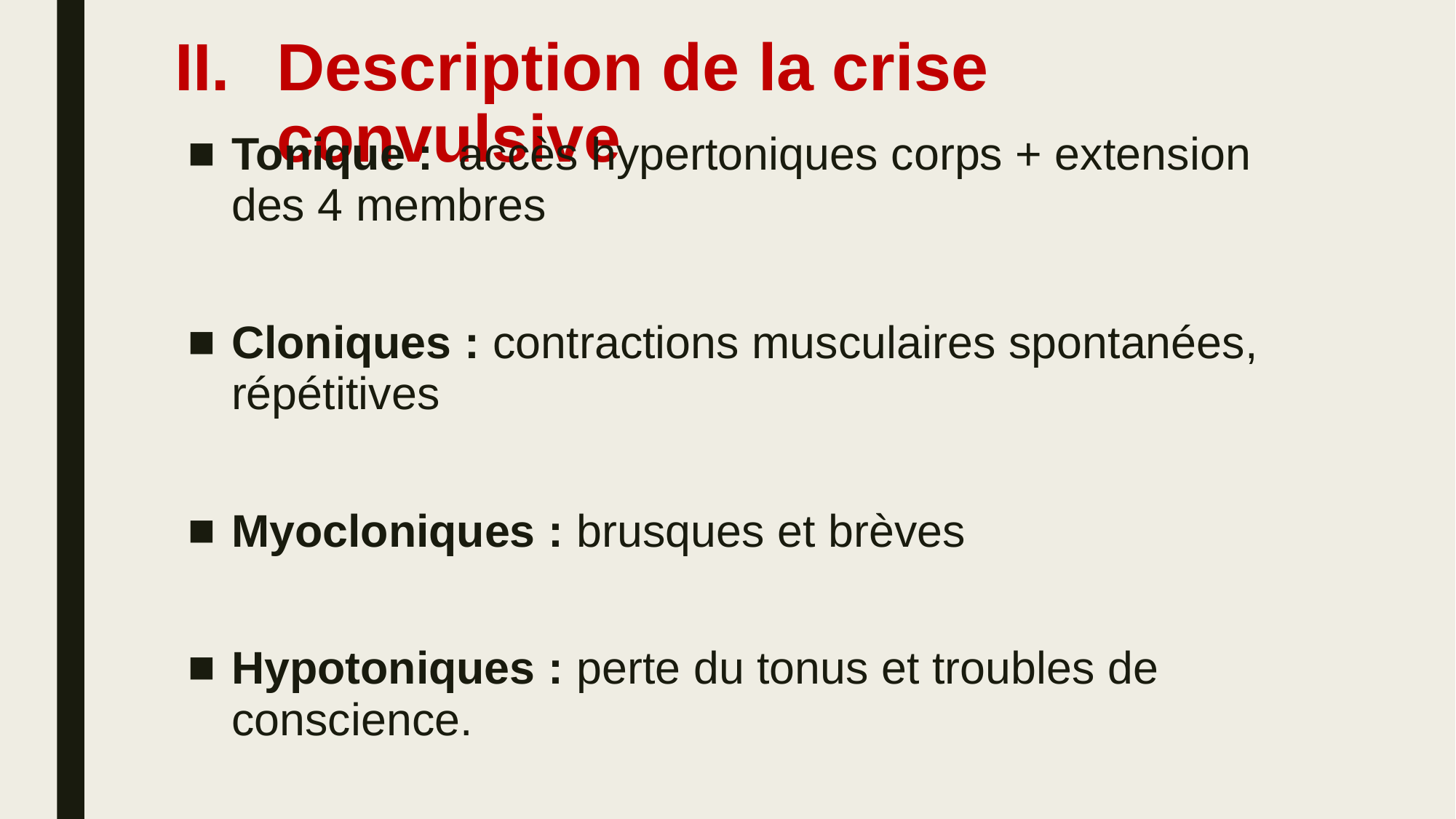

# Description de la crise convulsive
Tonique :  accès hypertoniques corps + extension des 4 membres

Cloniques : contractions musculaires spontanées, répétitives

Myocloniques : brusques et brèves

Hypotoniques : perte du tonus et troubles de conscience.